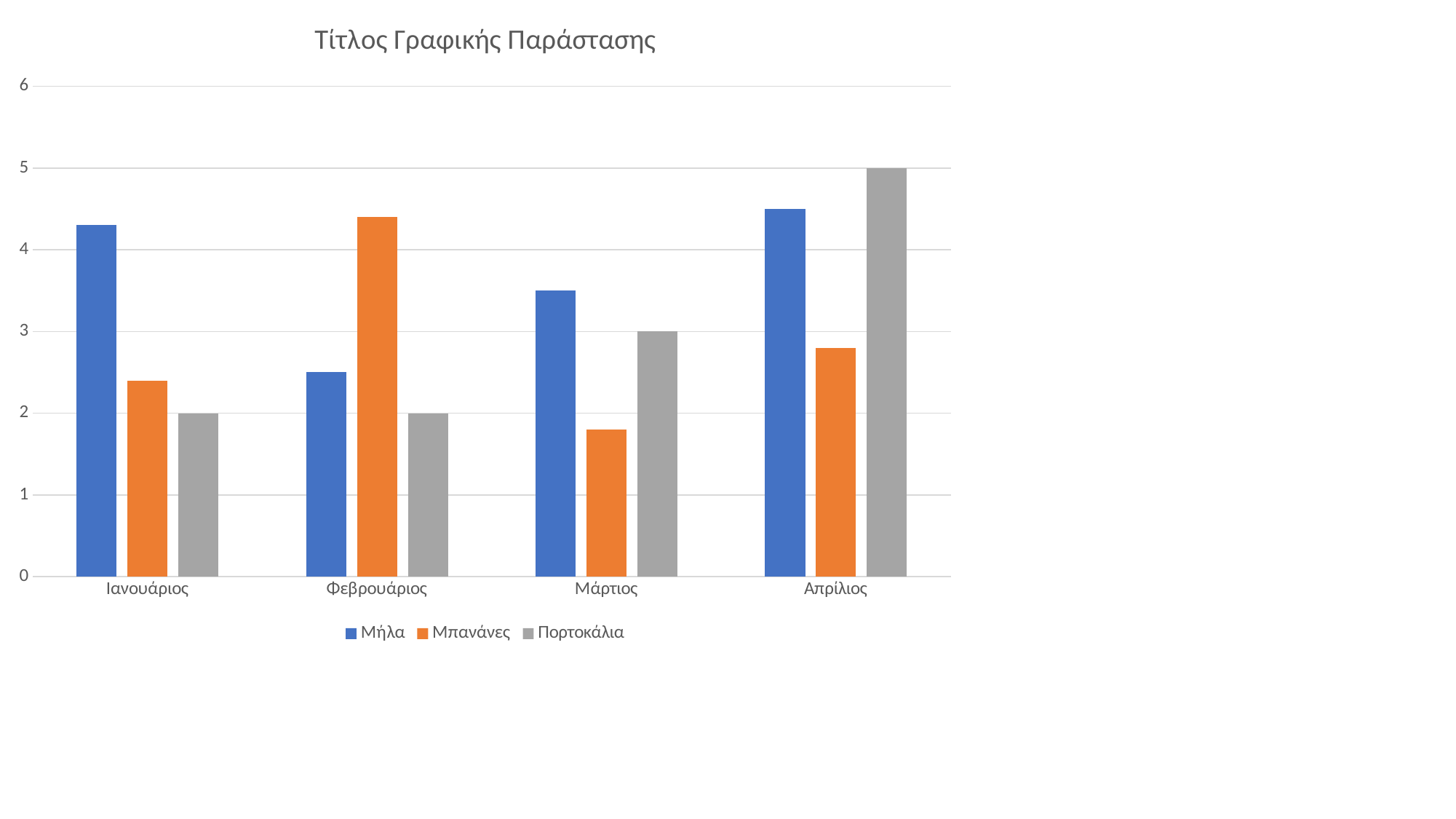

### Chart: Τίτλος Γραφικής Παράστασης

| Category | Μήλα | Μπανάνες | Πορτοκάλια |
|---|---|---|---|
| Ιανουάριος | 4.3 | 2.4 | 2.0 |
| Φεβρουάριος | 2.5 | 4.4 | 2.0 |
| Μάρτιος | 3.5 | 1.8 | 3.0 |
| Απρίλιος | 4.5 | 2.8 | 5.0 |